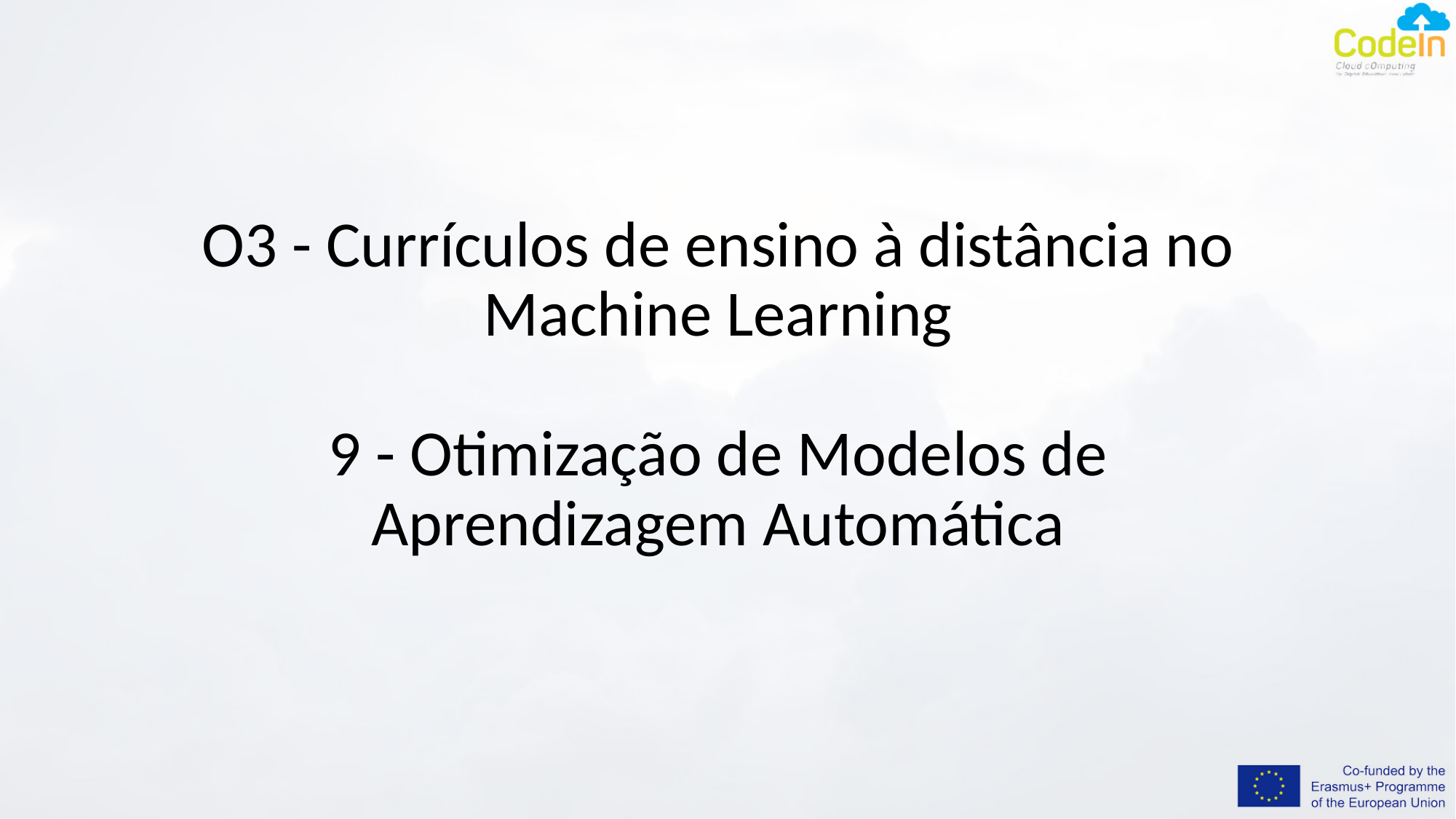

# O3 - Currículos de ensino à distância no Machine Learning 9 - Otimização de Modelos de Aprendizagem Automática